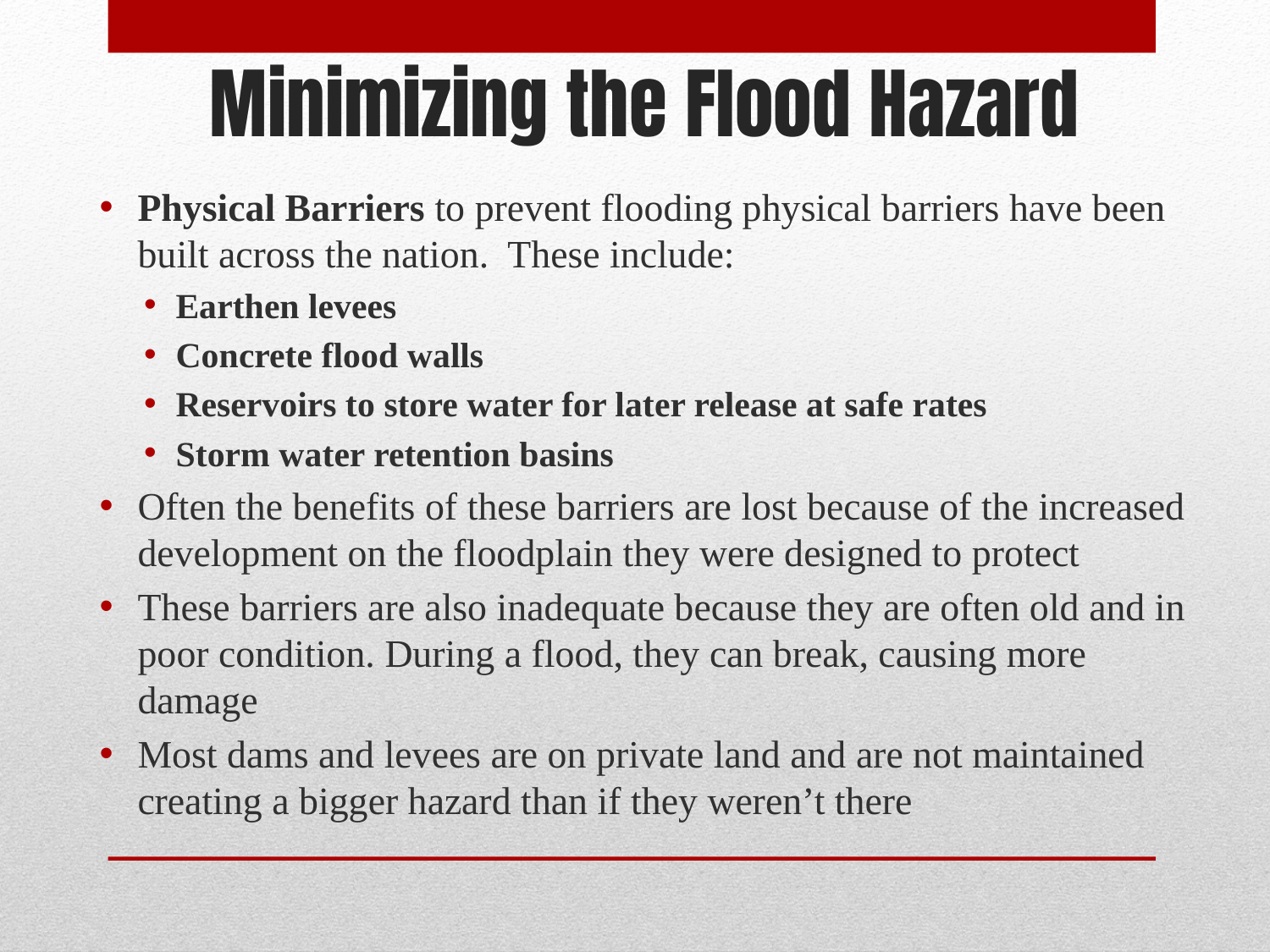

# Minimizing the Flood Hazard
Physical Barriers to prevent flooding physical barriers have been built across the nation.  These include:
Earthen levees
Concrete flood walls
Reservoirs to store water for later release at safe rates
Storm water retention basins
Often the benefits of these barriers are lost because of the increased development on the floodplain they were designed to protect
These barriers are also inadequate because they are often old and in poor condition. During a flood, they can break, causing more damage
Most dams and levees are on private land and are not maintained creating a bigger hazard than if they weren’t there